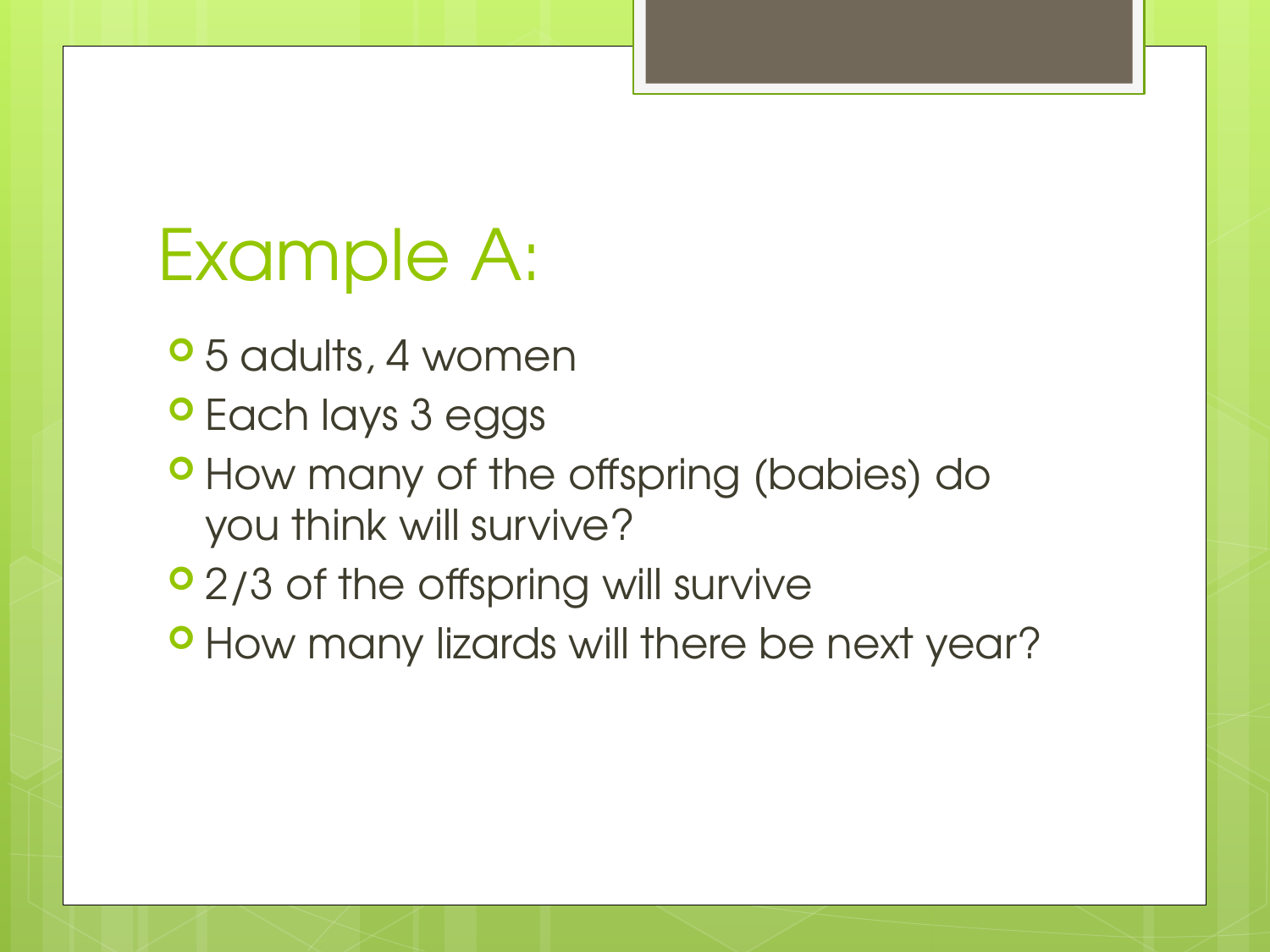

# Example A:
5 adults, 4 women
Each lays 3 eggs
How many of the offspring (babies) do you think will survive?
2/3 of the offspring will survive
How many lizards will there be next year?